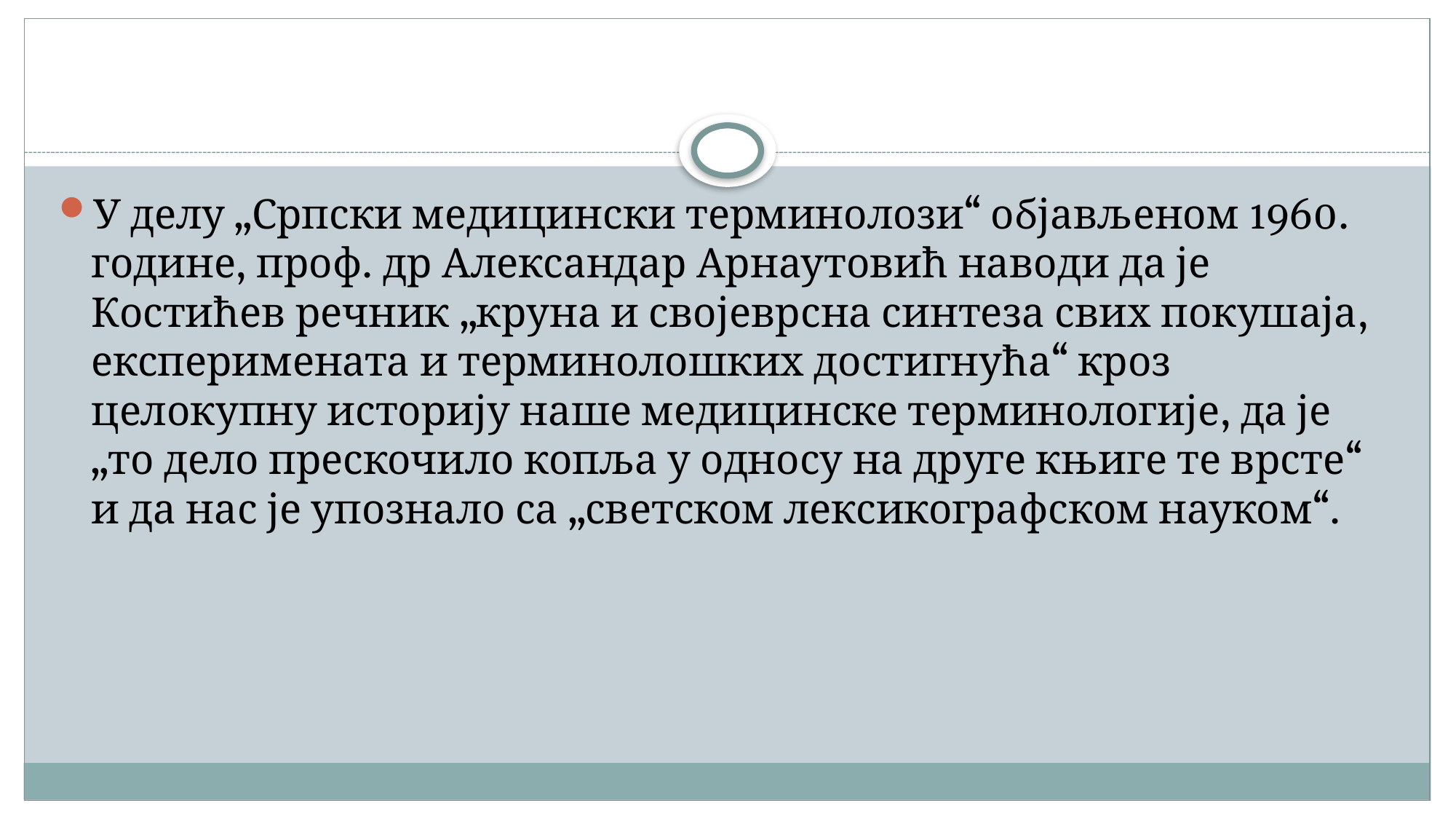

#
У делу „Српски медицински терминолози“ објављеном 1960. године, проф. др Александар Арнаутовић наводи да је Костићев речник „круна и својеврсна синтеза свих покушаја, експеримената и терминолошких достигнућа“ кроз целокупну историју наше медицинске терминологије, да је „то дело прескочило копља у односу на друге књиге те врсте“ и да нас је упознало са „светском лексикографском науком“.